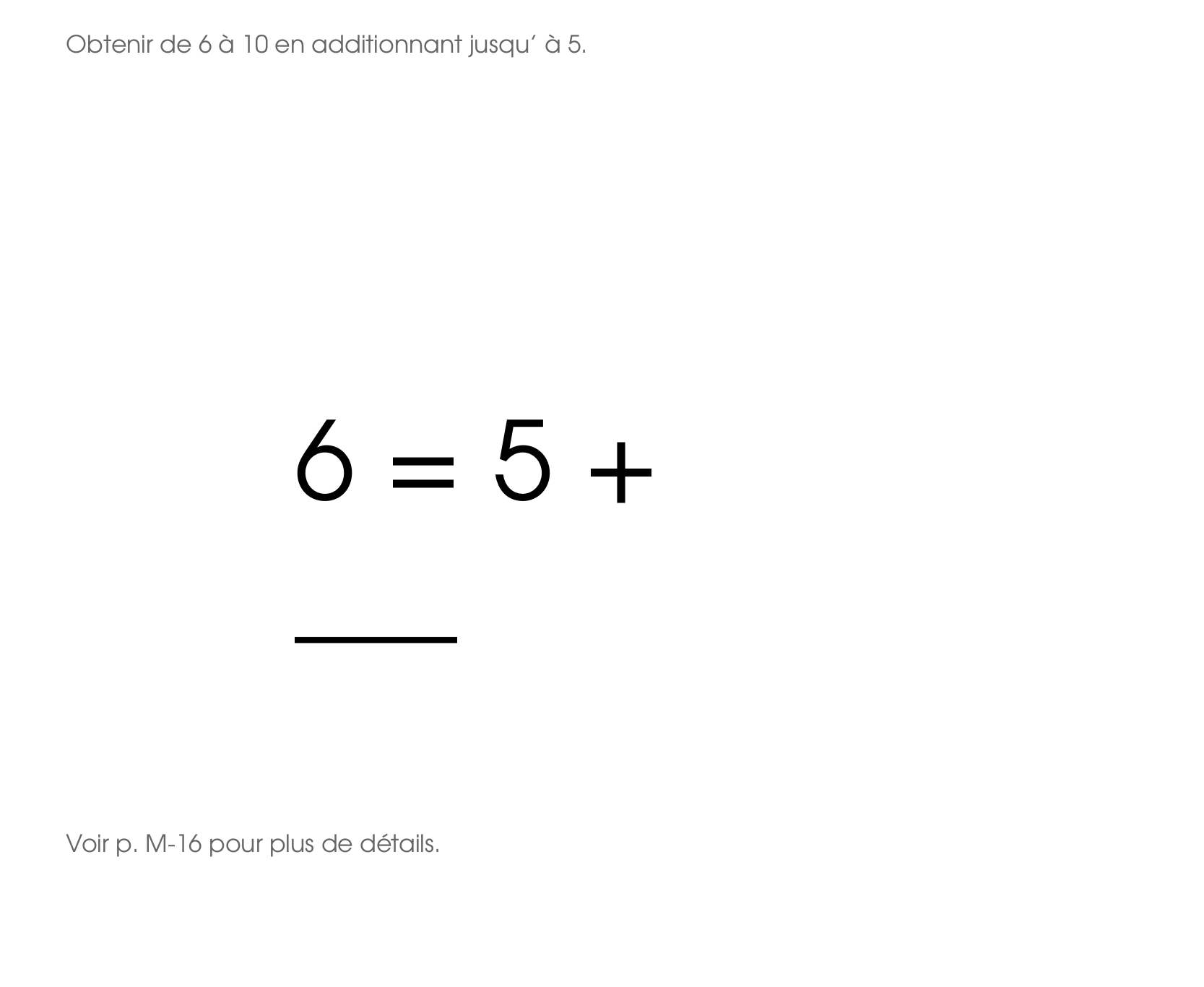

Obtenir de 6 à 10 en additionnant jusqu’ à 5.
6 = 5 + ___
Voir p. M-16 pour plus de détails.